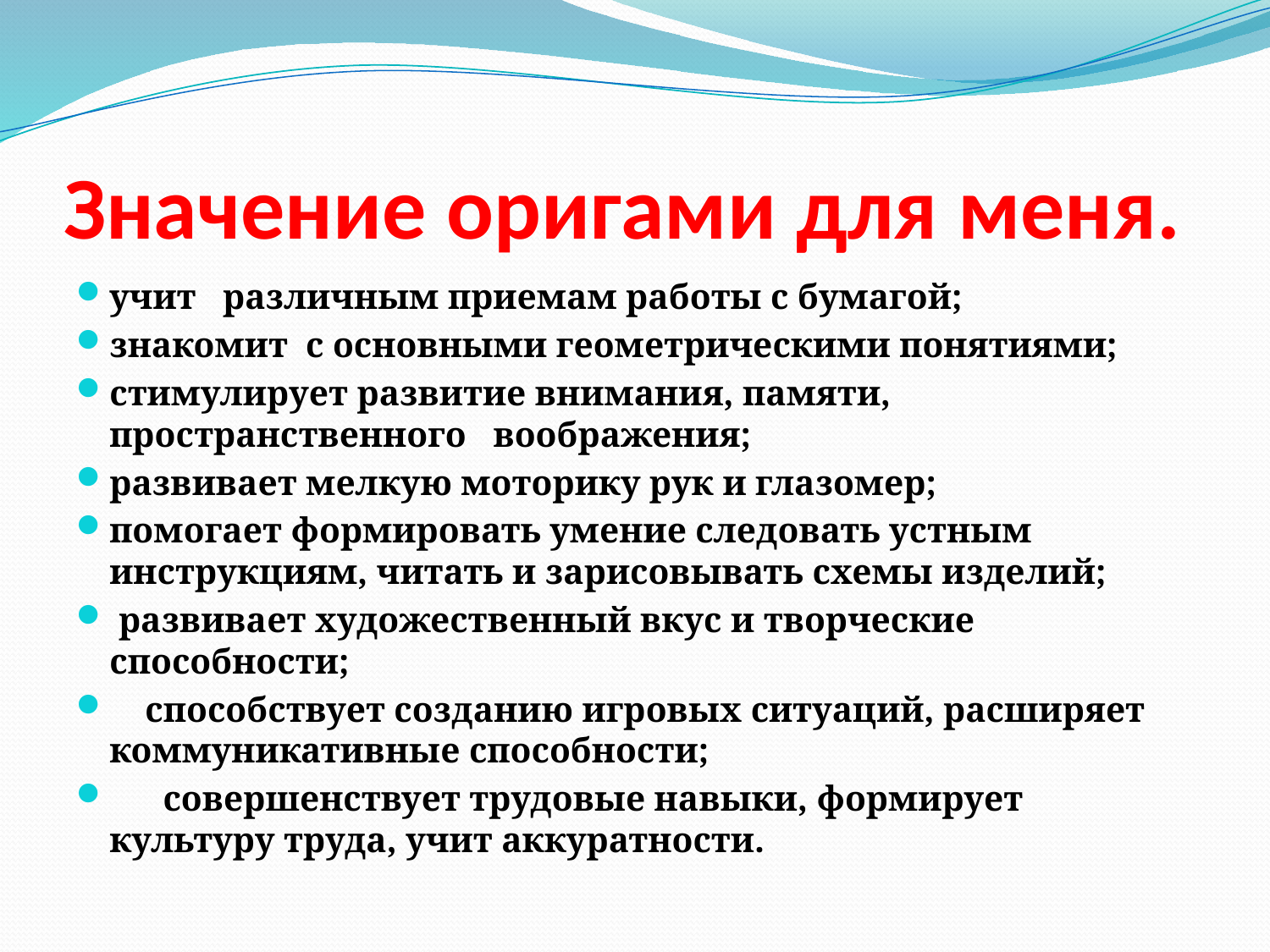

# Значение оригами для меня.
учит   различным приемам работы с бумагой;
знакомит  с основными геометрическими понятиями;
стимулирует развитие внимания, памяти, пространственного   воображения;
развивает мелкую моторику рук и глазомер;
помогает формировать умение следовать устным инструкциям, читать и зарисовывать схемы изделий;
 развивает художественный вкус и творческие способности;
    способствует созданию игровых ситуаций, расширяет коммуникативные способности;
      совершенствует трудовые навыки, формирует культуру труда, учит аккуратности.